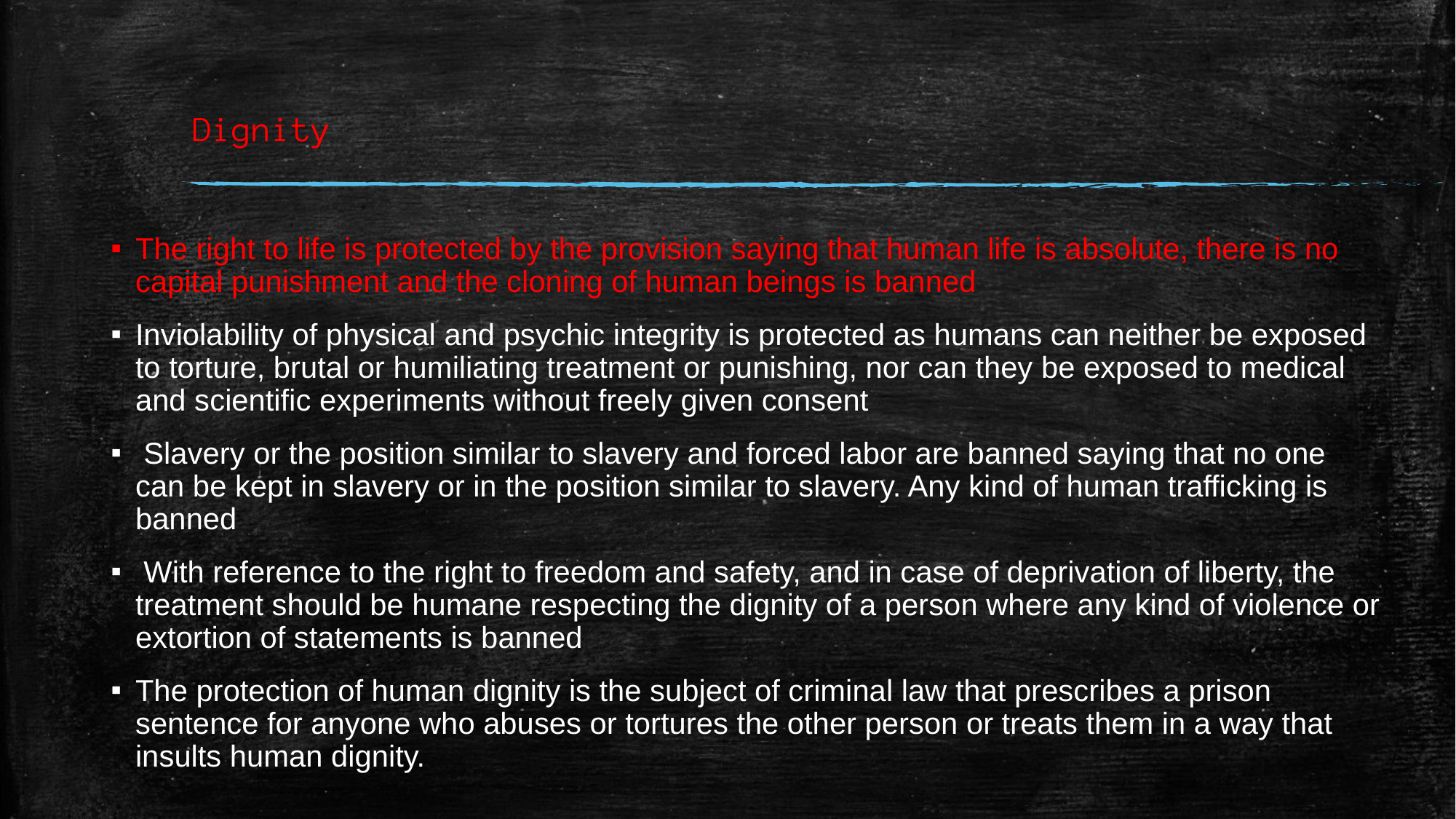

# Dignity
The right to life is protected by the provision saying that human life is absolute, there is no capital punishment and the cloning of human beings is banned
Inviolability of physical and psychic integrity is protected as humans can neither be exposed to torture, brutal or humiliating treatment or punishing, nor can they be exposed to medical and scientiﬁc experiments without freely given consent
 Slavery or the position similar to slavery and forced labor are banned saying that no one can be kept in slavery or in the position similar to slavery. Any kind of human trafficking is banned
 With reference to the right to freedom and safety, and in case of deprivation of liberty, the treatment should be humane respecting the dignity of a person where any kind of violence or extortion of statements is banned
The protection of human dignity is the subject of criminal law that prescribes a prison sentence for anyone who abuses or tortures the other person or treats them in a way that insults human dignity.